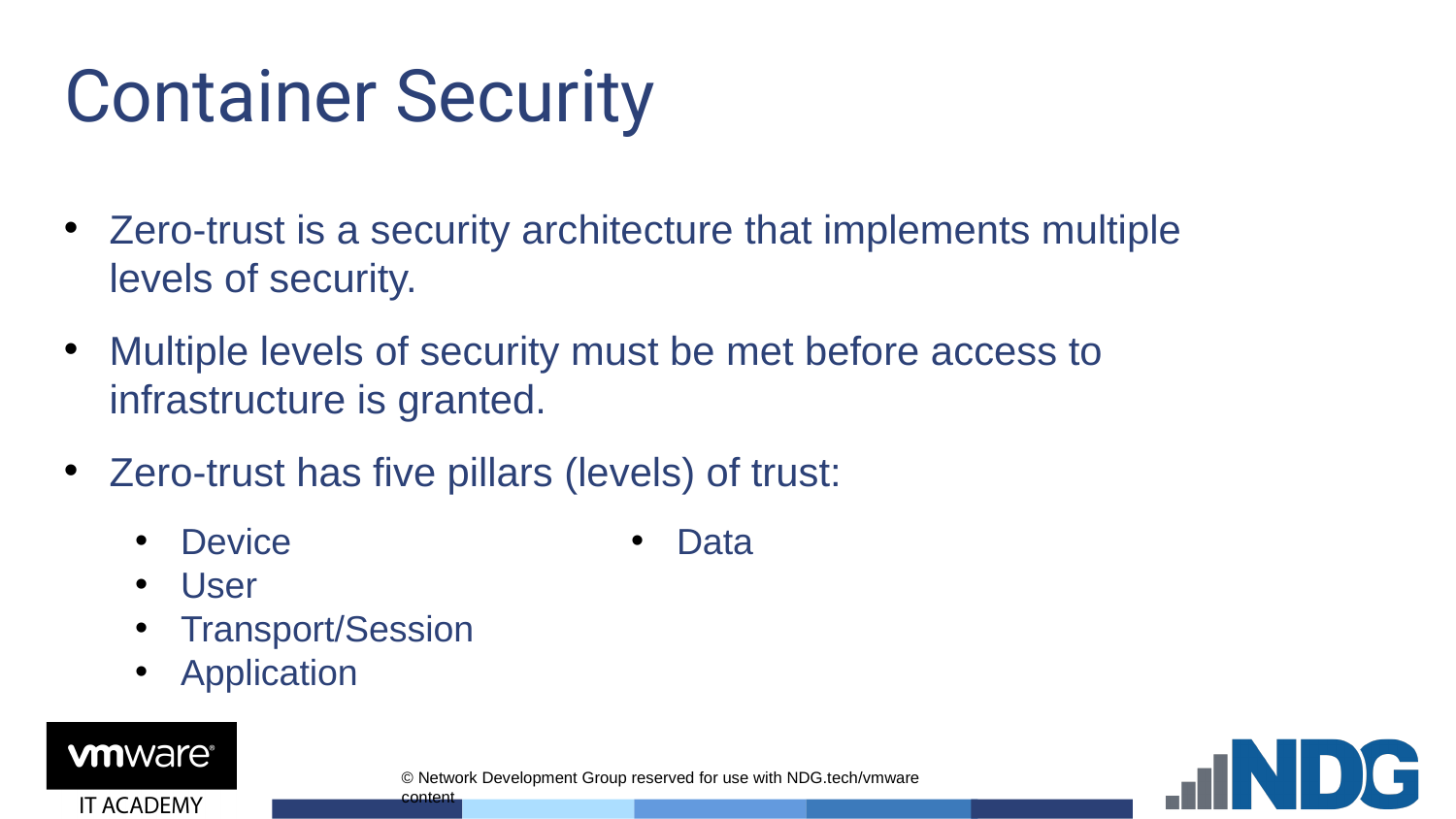

# Container Security
Zero-trust is a security architecture that implements multiple levels of security.
Multiple levels of security must be met before access to infrastructure is granted.
Zero-trust has five pillars (levels) of trust:
Device
User
Transport/Session
Application
Data